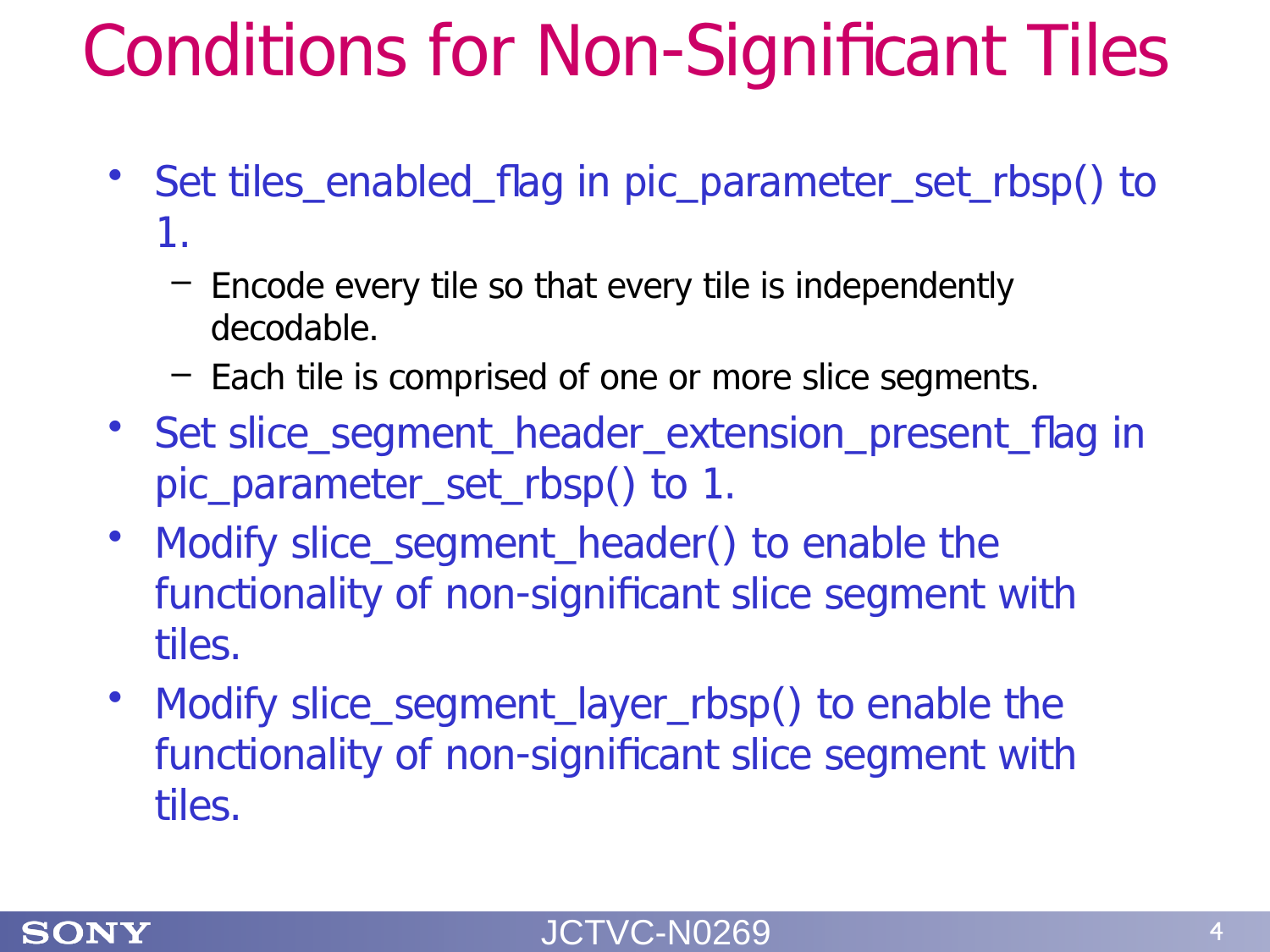

# Conditions for Non-Significant Tiles
Set tiles_enabled_flag in pic_parameter_set_rbsp() to 1.
Encode every tile so that every tile is independently decodable.
Each tile is comprised of one or more slice segments.
Set slice_segment_header_extension_present_flag in pic_parameter_set_rbsp() to 1.
Modify slice_segment_header() to enable the functionality of non-significant slice segment with tiles.
Modify slice_segment_layer_rbsp() to enable the functionality of non-significant slice segment with tiles.

JCTVC-N0269
4